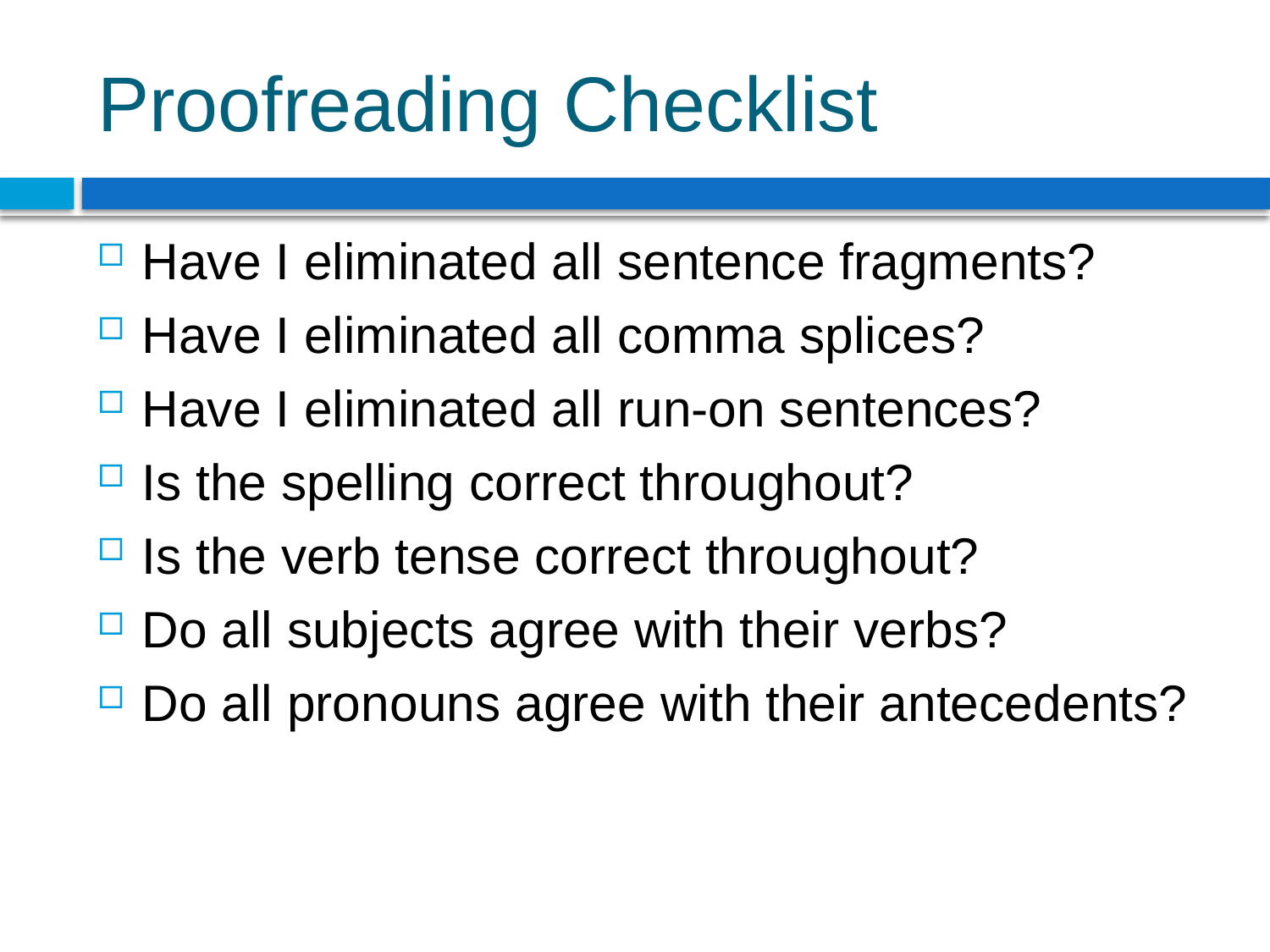

# Proofreading Checklist
Have I eliminated all sentence fragments?
Have I eliminated all comma splices?
Have I eliminated all run-on sentences?
Is the spelling correct throughout?
Is the verb tense correct throughout?
Do all subjects agree with their verbs?
Do all pronouns agree with their antecedents?